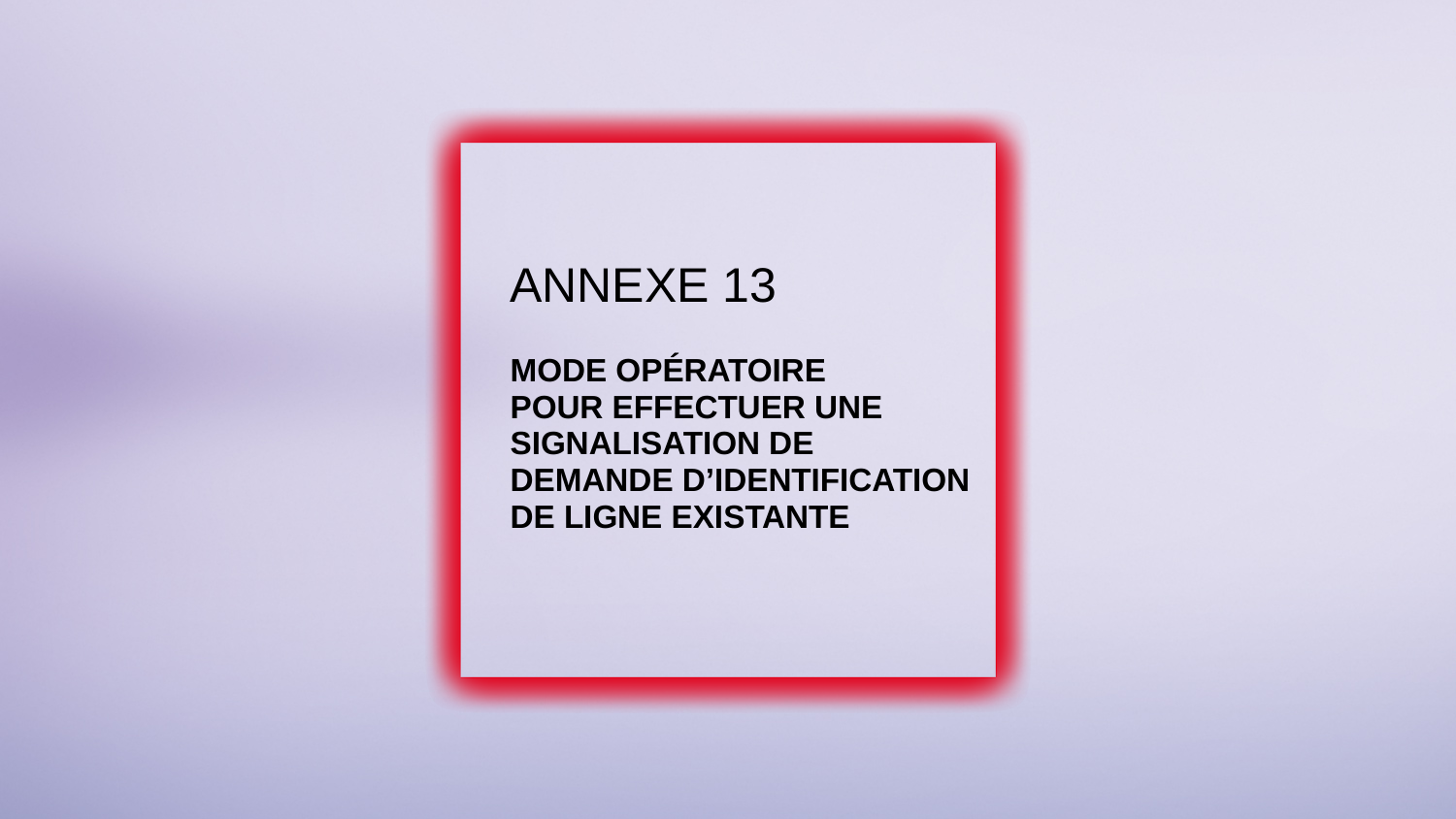

# Annexe 13
Mode opératoire
pour effectuer une signalisation de demande d’identification de Ligne existante